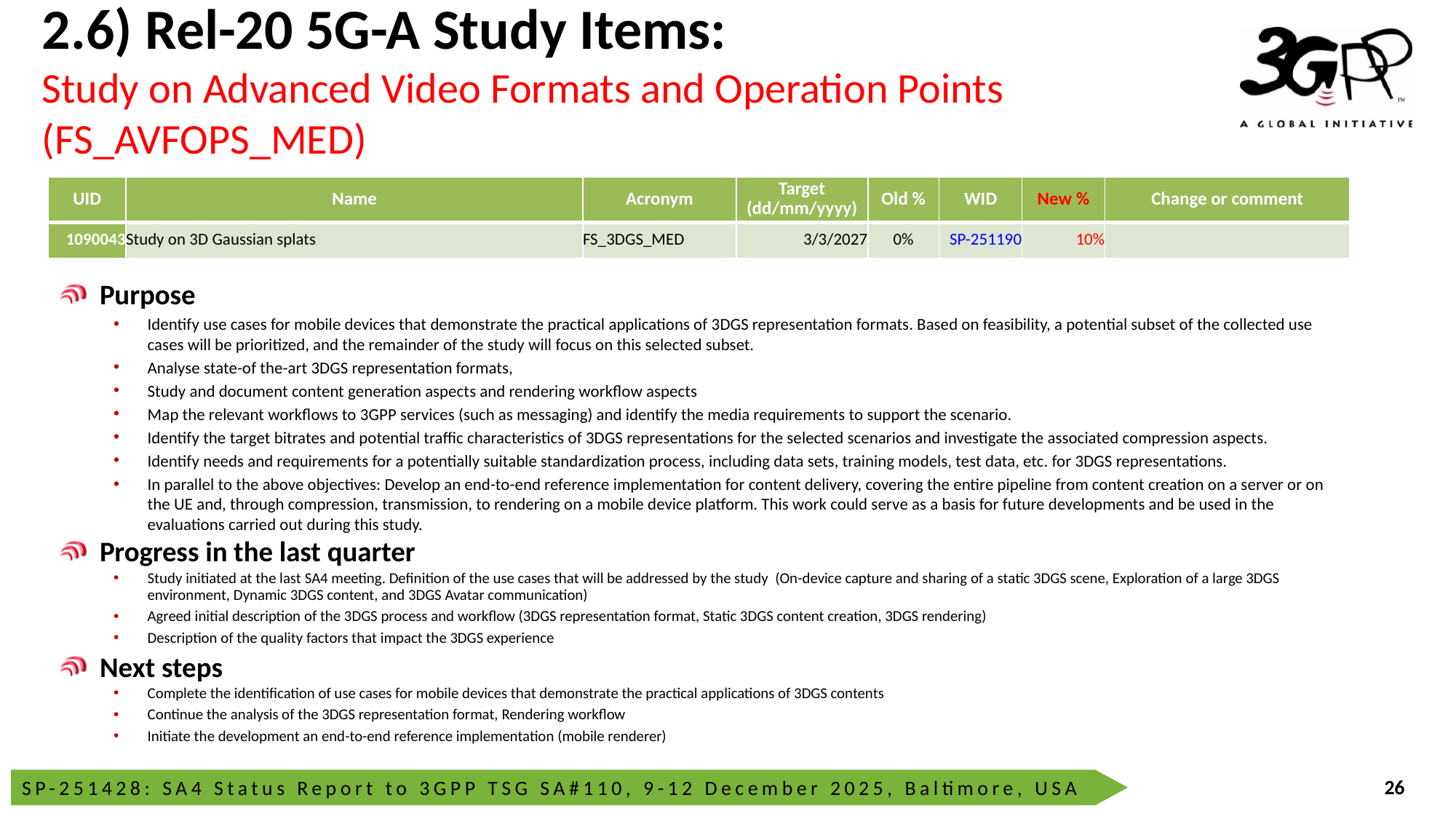

# 2.6) Rel-20 5G-A Study Items: Study on Advanced Video Formats and Operation Points (FS_AVFOPS_MED)
| UID | Name | Acronym | Target (dd/mm/yyyy) | Old % | WID | New % | Change or comment |
| --- | --- | --- | --- | --- | --- | --- | --- |
| 1090043 | Study on 3D Gaussian splats | FS\_3DGS\_MED | 3/3/2027 | 0% | SP-251190 | 10% |  |
Purpose
Identify use cases for mobile devices that demonstrate the practical applications of 3DGS representation formats. Based on feasibility, a potential subset of the collected use cases will be prioritized, and the remainder of the study will focus on this selected subset.
Analyse state-of the-art 3DGS representation formats,
Study and document content generation aspects and rendering workflow aspects
Map the relevant workflows to 3GPP services (such as messaging) and identify the media requirements to support the scenario.
Identify the target bitrates and potential traffic characteristics of 3DGS representations for the selected scenarios and investigate the associated compression aspects.
Identify needs and requirements for a potentially suitable standardization process, including data sets, training models, test data, etc. for 3DGS representations.
In parallel to the above objectives: Develop an end-to-end reference implementation for content delivery, covering the entire pipeline from content creation on a server or on the UE and, through compression, transmission, to rendering on a mobile device platform. This work could serve as a basis for future developments and be used in the evaluations carried out during this study.
Progress in the last quarter
Study initiated at the last SA4 meeting. Definition of the use cases that will be addressed by the study  (On-device capture and sharing of a static 3DGS scene, Exploration of a large 3DGS environment, Dynamic 3DGS content, and 3DGS Avatar communication)
Agreed initial description of the 3DGS process and workflow (3DGS representation format, Static 3DGS content creation, 3DGS rendering)
Description of the quality factors that impact the 3DGS experience
Next steps
Complete the identification of use cases for mobile devices that demonstrate the practical applications of 3DGS contents
Continue the analysis of the 3DGS representation format, Rendering workflow
Initiate the development an end-to-end reference implementation (mobile renderer)